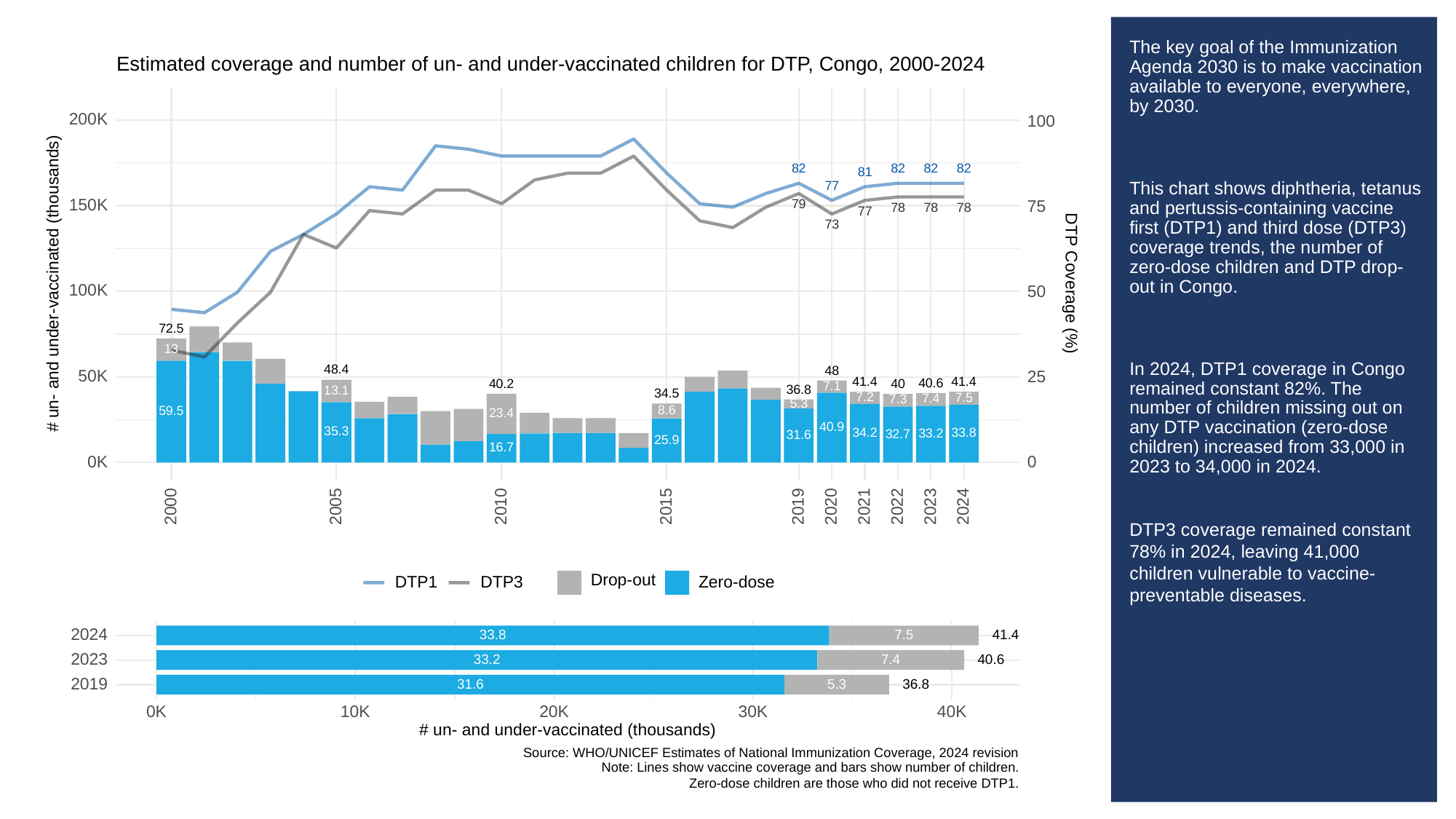

# The key goal of the Immunization Agenda 2030 is to make vaccination available to everyone, everywhere, by 2030.

This chart shows diphtheria, tetanus and pertussis-containing vaccine first (DTP1) and third dose (DTP3) coverage trends, the number of zero-dose children and DTP drop-out in Congo.

In 2024, DTP1 coverage in Congo remained constant 82%. The number of children missing out on any DTP vaccination (zero-dose children) increased from 33,000 in 2023 to 34,000 in 2024.

DTP3 coverage remained constant 78% in 2024, leaving 41,000 children vulnerable to vaccine-preventable diseases.

Estimated coverage and number of un- and under-vaccinated children for DTP, Congo, 2000-2024

200K
100

82
82
82
82
81
77
150K
79
75
78
78
78

77
73

# un- and under-vaccinated (thousands)
DTP Coverage (%)
100K
50

72.5

13

48.4
48

50K
25

41.4
41.4
40.6

40.2
40

7.1

36.8
13.1

34.5

7.2
7.5

7.4
7.3

5.3

8.6

59.5

23.4

40.9
35.3
34.2
33.8
33.2
32.7
31.6

25.9

16.7

0K
0

2023
2000
2005
2010
2015
2019
2020
2021
2022
2024

Drop-out
DTP3
Zero-dose
DTP1

2024
33.8
7.5
41.4

2023
33.2
40.6
7.4

2019
31.6
5.3
36.8

30K
0K
10K
20K
40K
# un- and under-vaccinated (thousands)
Source: WHO/UNICEF Estimates of National Immunization Coverage, 2024 revision
Note: Lines show vaccine coverage and bars show number of children.
Zero-dose children are those who did not receive DTP1.